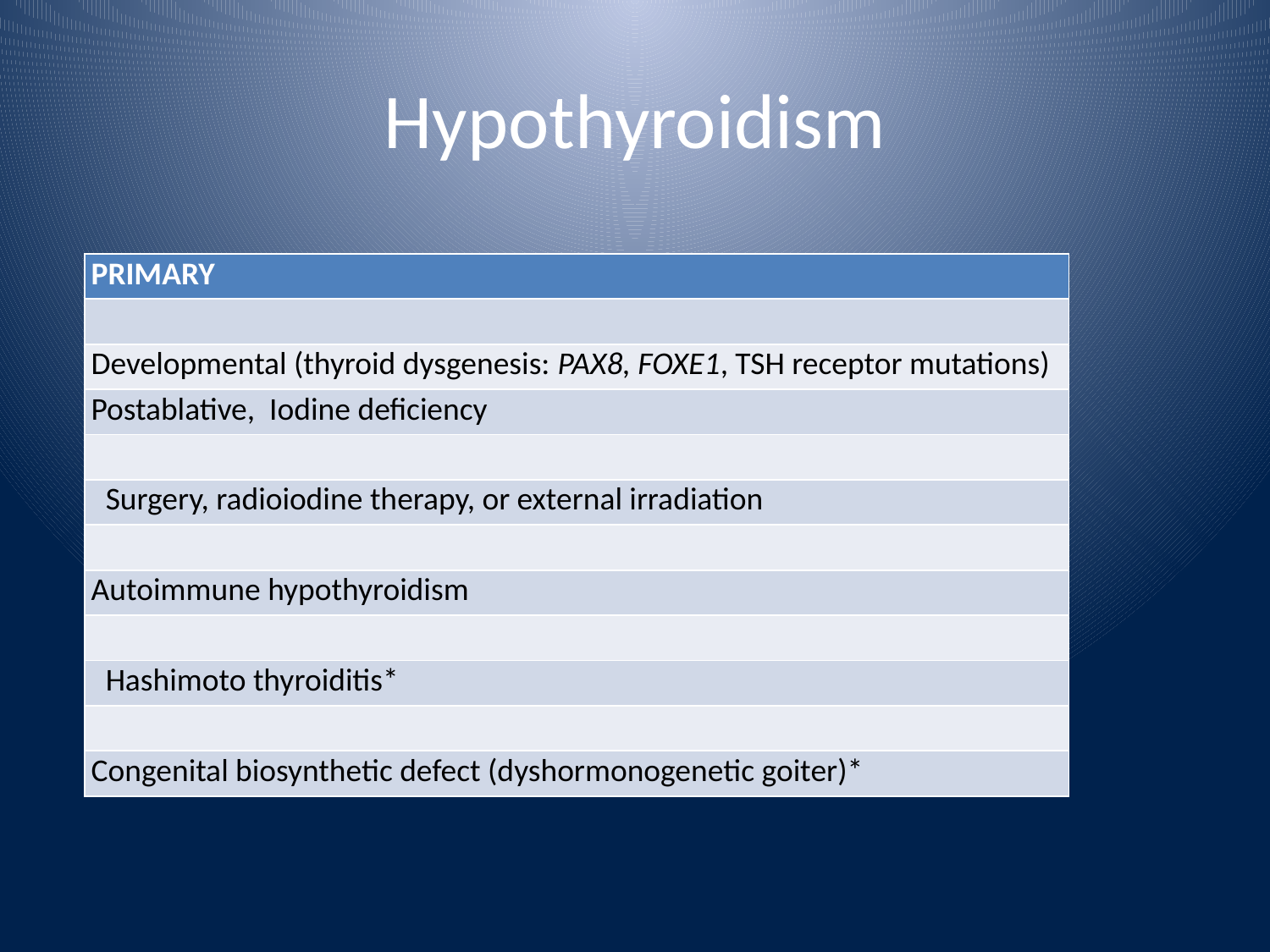

# Hypothyroidism
| primary |
| --- |
|  |
| Developmental (thyroid dysgenesis: PAX8, FOXE1, TSH receptor mutations) |
| Postablative, Iodine deficiency |
|  |
| Surgery, radioiodine therapy, or external irradiation |
|  |
| Autoimmune hypothyroidism |
|  |
| Hashimoto thyroiditis\* |
|  |
| Congenital biosynthetic defect (dyshormonogenetic goiter)\* |